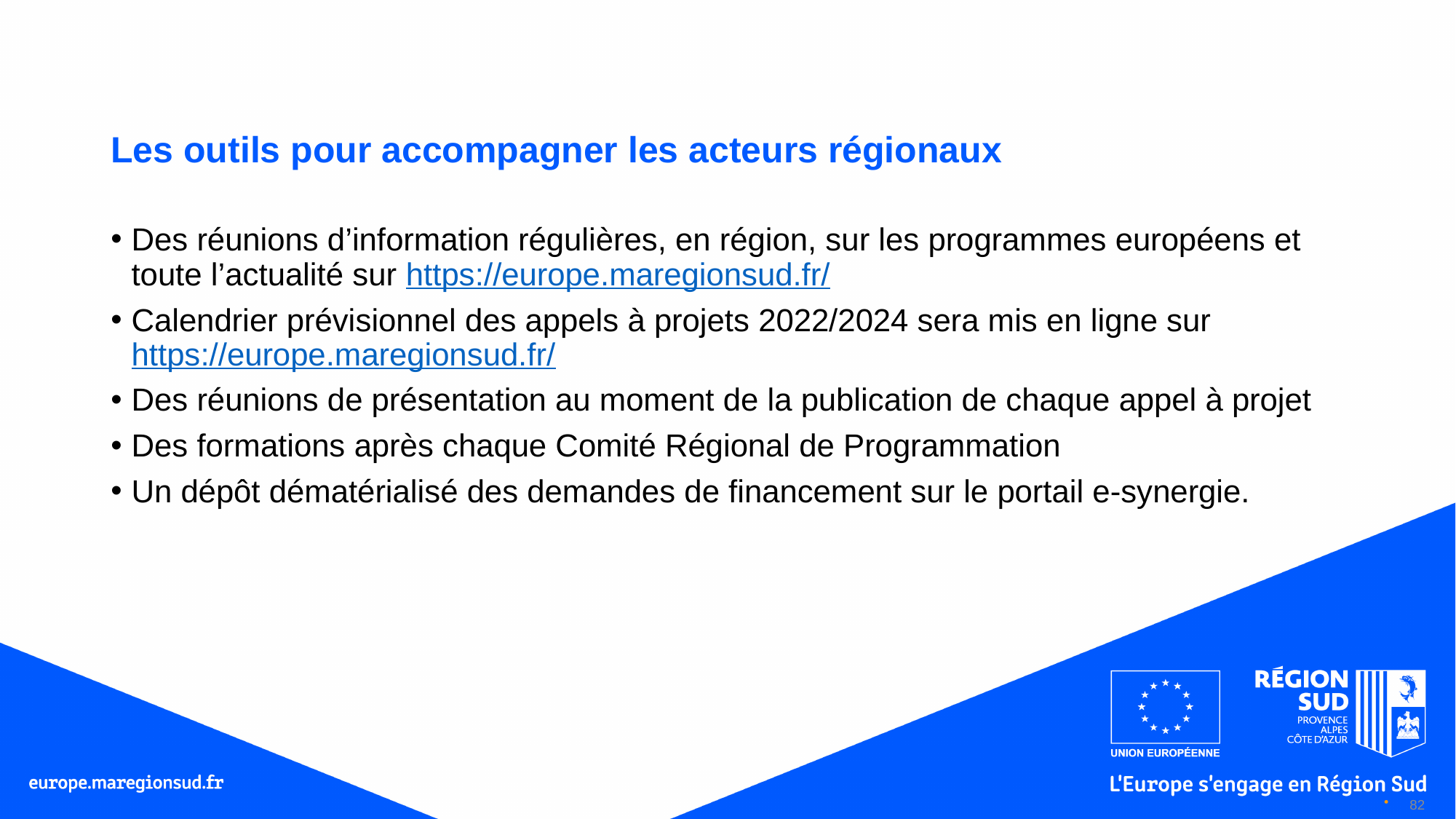

# Les outils pour accompagner les acteurs régionaux
Des réunions d’information régulières, en région, sur les programmes européens et toute l’actualité sur https://europe.maregionsud.fr/
Calendrier prévisionnel des appels à projets 2022/2024 sera mis en ligne sur https://europe.maregionsud.fr/
Des réunions de présentation au moment de la publication de chaque appel à projet
Des formations après chaque Comité Régional de Programmation
Un dépôt dématérialisé des demandes de financement sur le portail e-synergie.

82